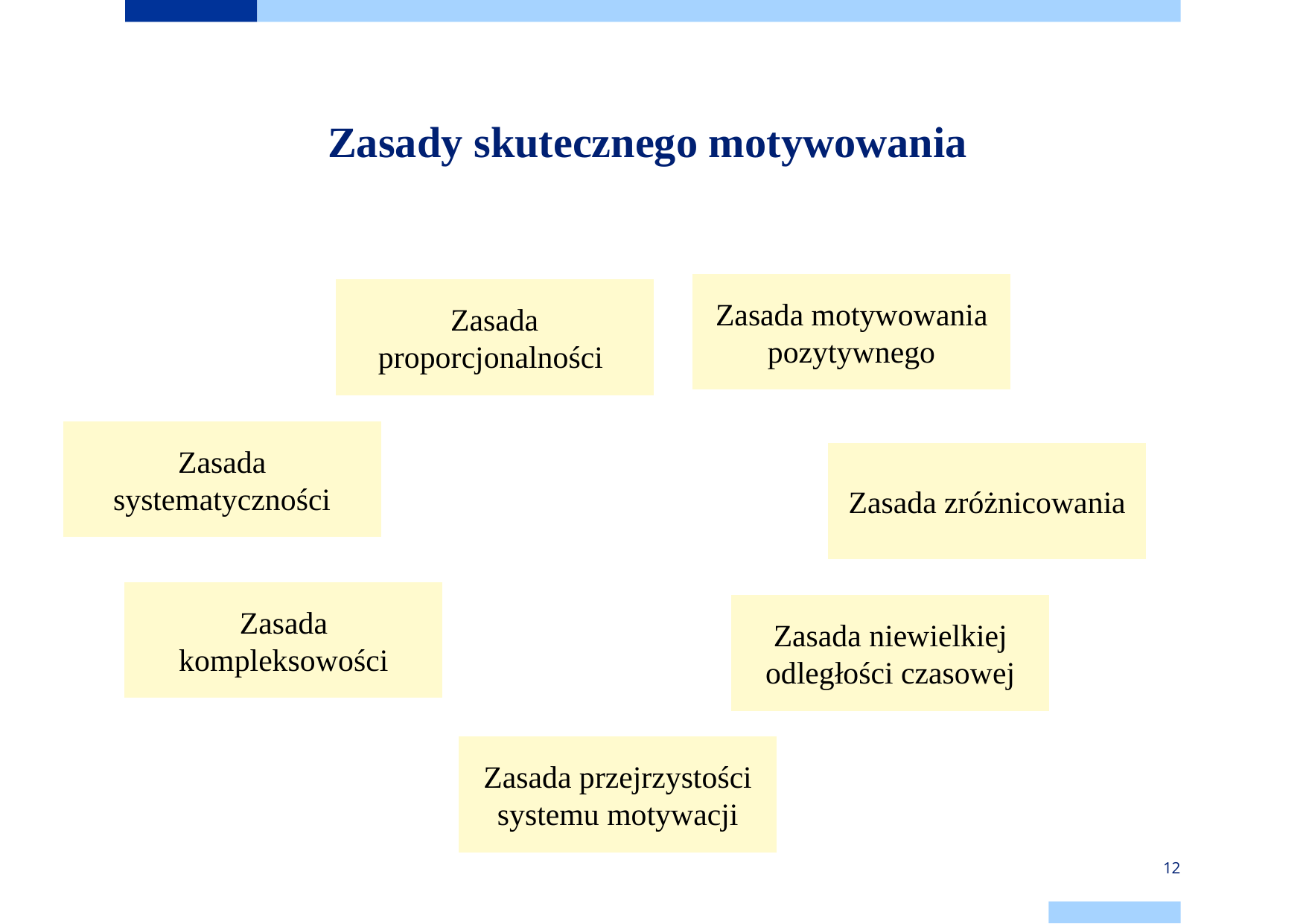

# Zasady skutecznego motywowania

Zasada motywowania pozytywnego
Zasada proporcjonalności
Zasada systematyczności
Zasada zróżnicowania
Zasada kompleksowości
Zasada niewielkiej odległości czasowej
Zasada przejrzystości systemu motywacji
12